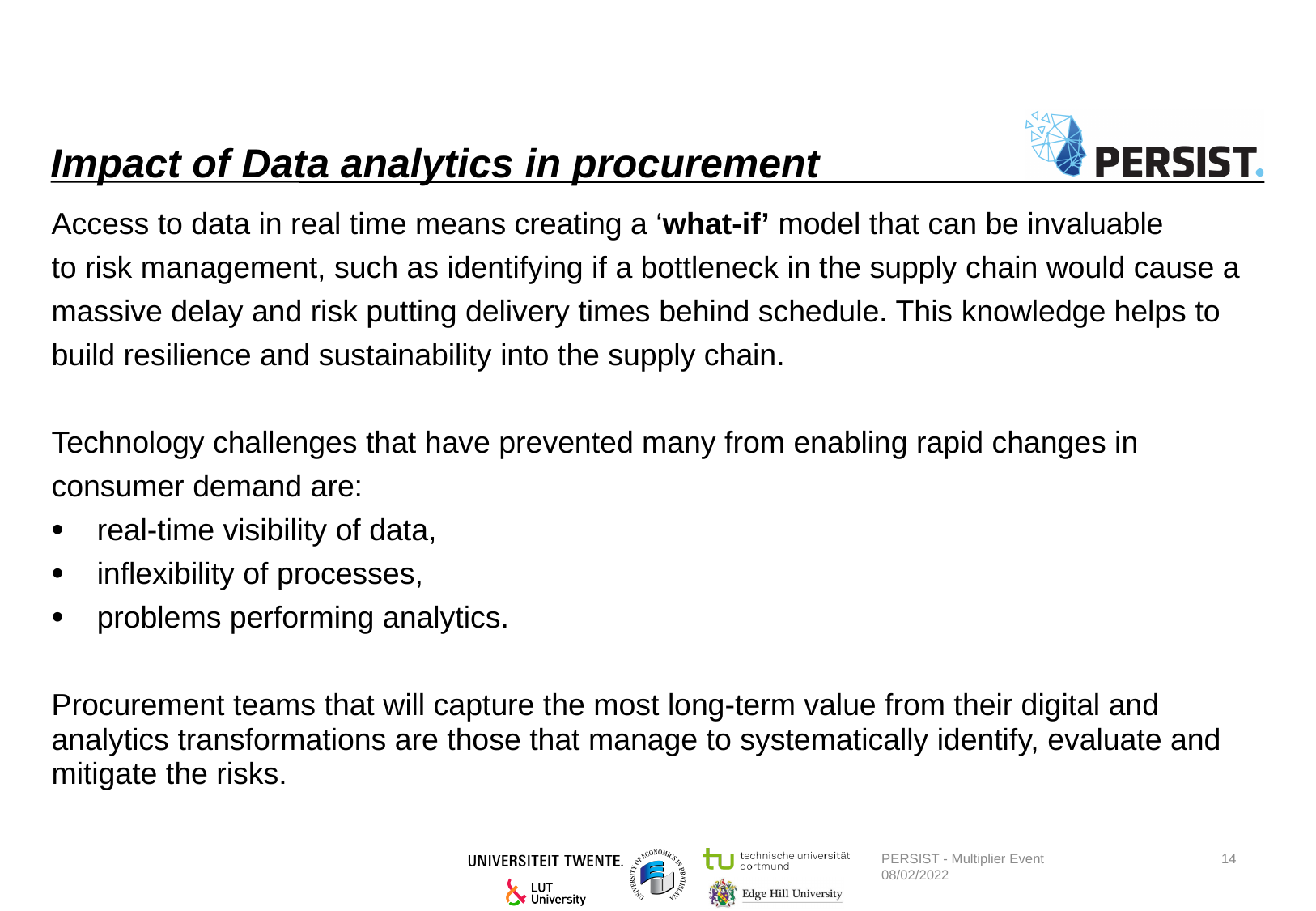

# Impact of Data analytics in procurement
Access to data in real time means creating a ‘what-if’ model that can be invaluable
to risk management, such as identifying if a bottleneck in the supply chain would cause a
massive delay and risk putting delivery times behind schedule. This knowledge helps to
build resilience and sustainability into the supply chain.

Technology challenges that have prevented many from enabling rapid changes in
consumer demand are:
real-time visibility of data,
inflexibility of processes,
problems performing analytics.

Procurement teams that will capture the most long-term value from their digital and analytics transformations are those that manage to systematically identify, evaluate and mitigate the risks.